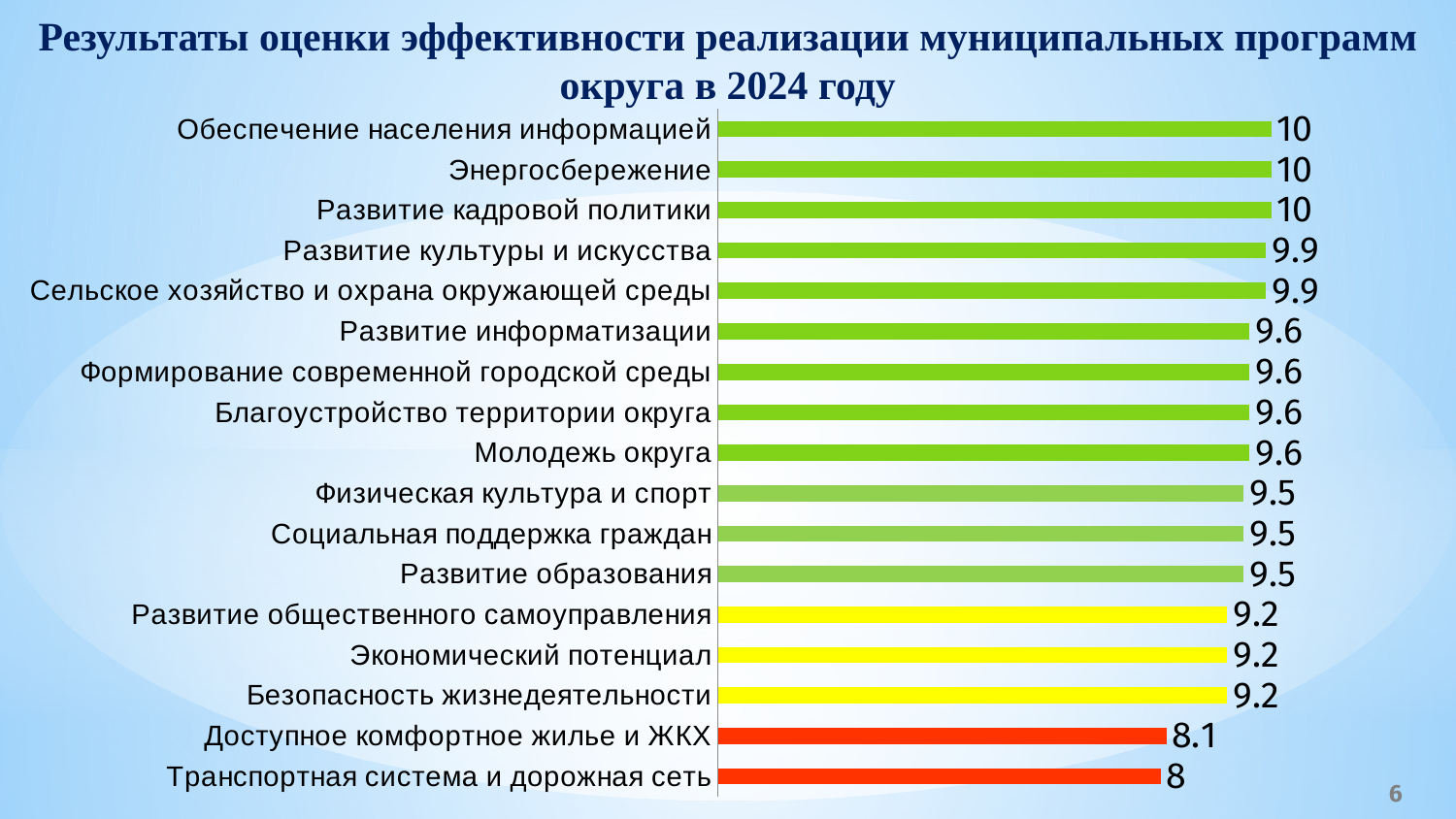

# Результаты оценки эффективности реализации муниципальных программ округа в 2024 году

### Chart

| Category | баллы |
|---|---|
| Транспортная система и дорожная сеть | 8.0 |
| Доступное комфортное жилье и ЖКХ | 8.1 |
| Безопасность жизнедеятельности | 9.2 |
| Экономический потенциал | 9.2 |
| Развитие общественного самоуправления | 9.2 |
| Развитие образования | 9.5 |
| Социальная поддержка граждан | 9.5 |
| Физическая культура и спорт | 9.5 |
| Молодежь округа | 9.6 |
| Благоустройство территории округа | 9.6 |
| Формирование современной городской среды | 9.6 |
| Развитие информатизации | 9.6 |
| Сельское хозяйство и охрана окружающей среды | 9.9 |
| Развитие культуры и искусства | 9.9 |
| Развитие кадровой политики | 10.0 |
| Энергосбережение | 10.0 |
| Обеспечение населения информацией | 10.0 |
6